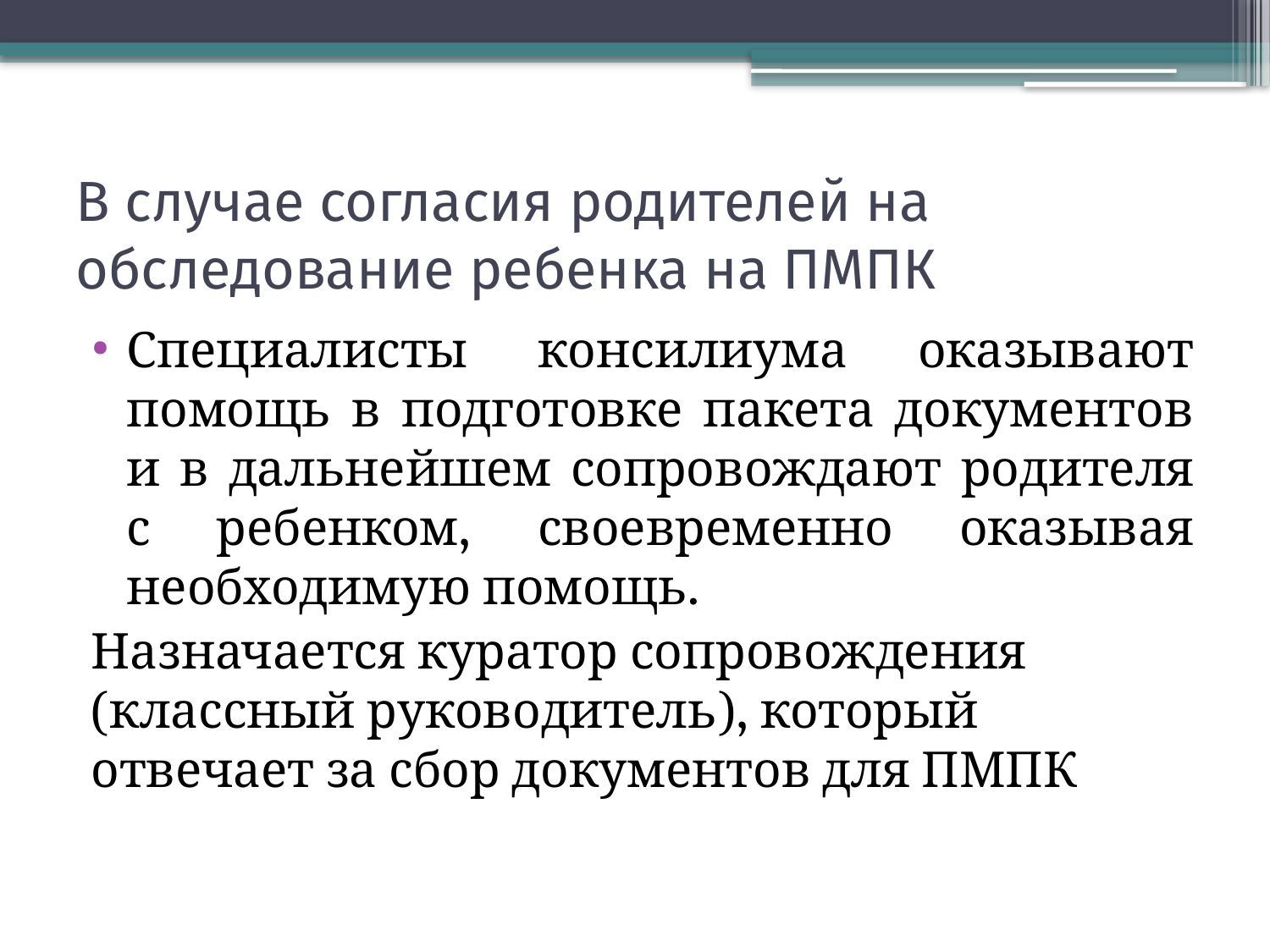

# В случае согласия родителей на обследование ребенка на ПМПК
Специалисты консилиума оказывают помощь в подготовке пакета документов и в дальнейшем сопровождают родителя с ребенком, своевременно оказывая необходимую помощь.
Назначается куратор сопровождения (классный руководитель), который отвечает за сбор документов для ПМПК